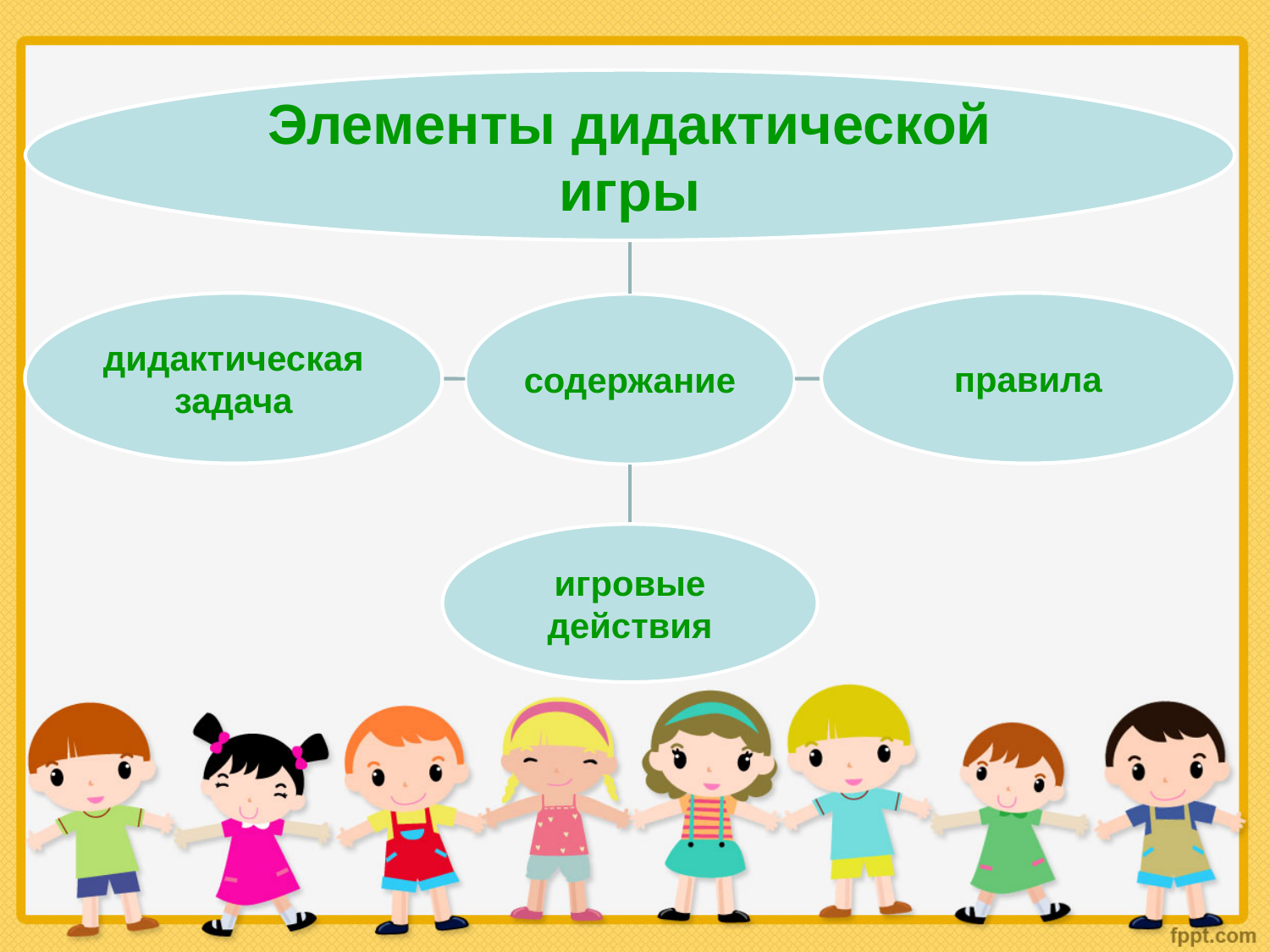

содержание

Элементы дидактической игры

правила

игровые действия

дидактическая задача